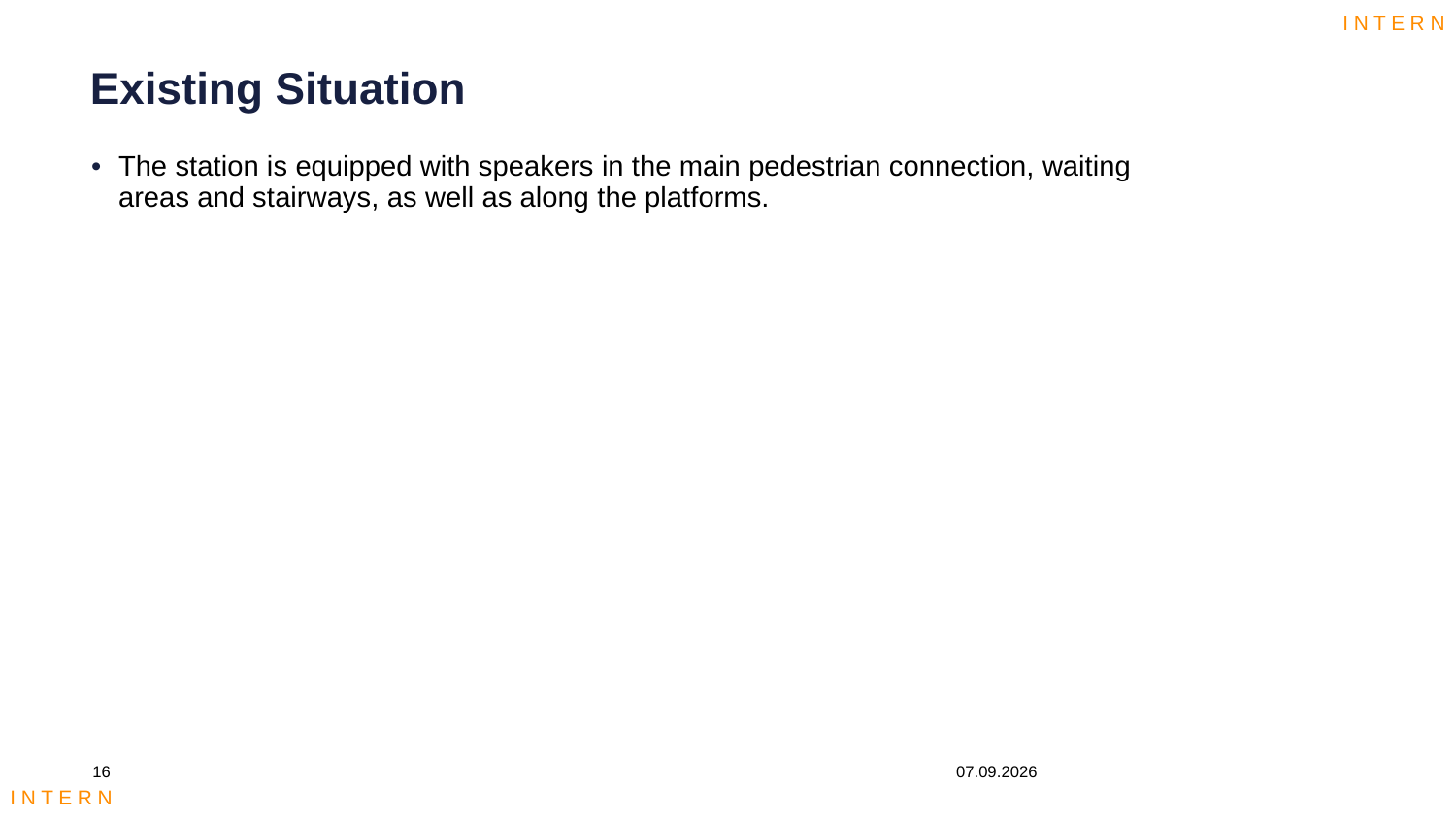

# Existing Situation
The station is equipped with speakers in the main pedestrian connection, waiting areas and stairways, as well as along the platforms.
16
07.09.2026